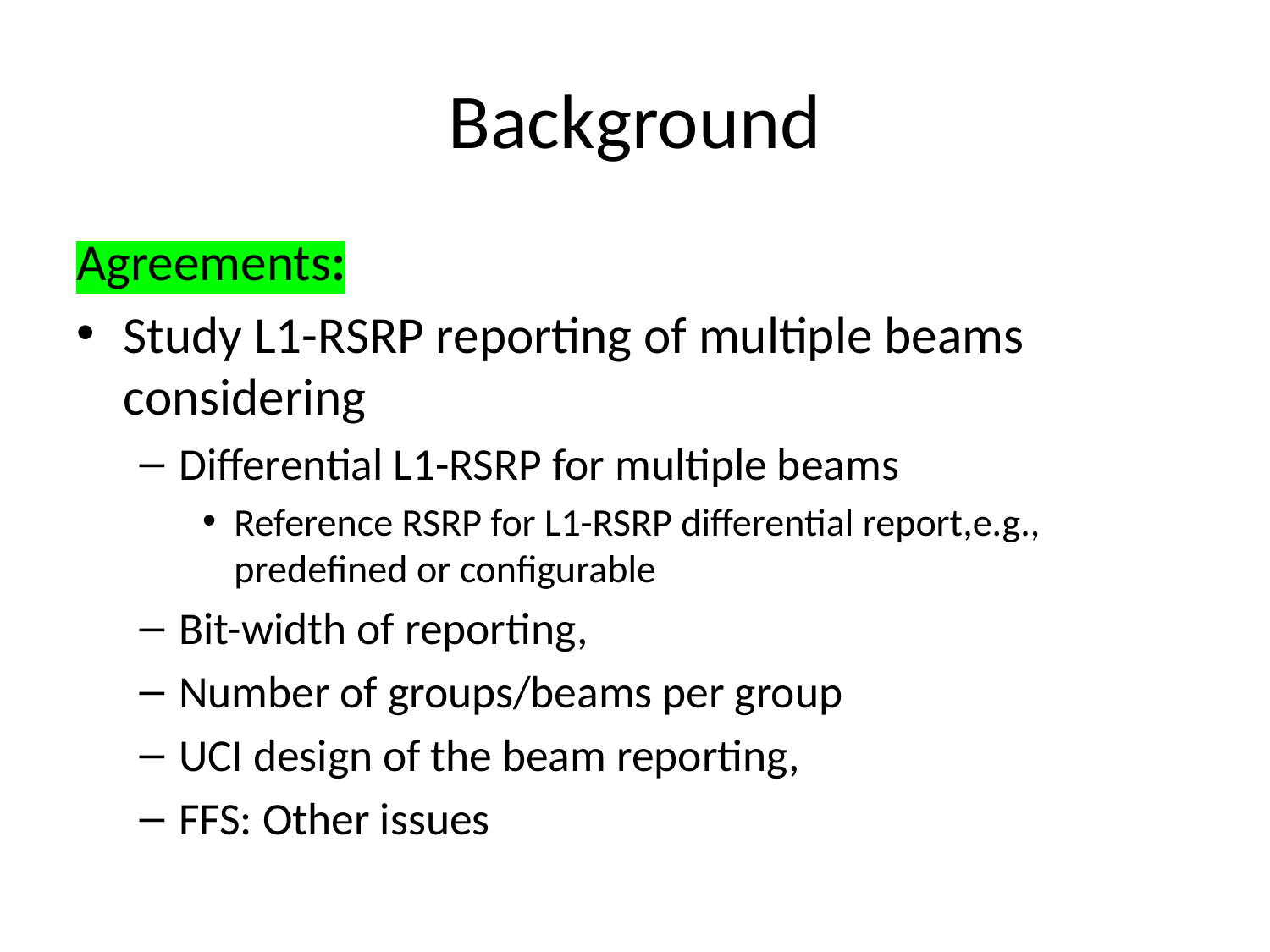

# Background
Agreements:
Study L1-RSRP reporting of multiple beams considering
Differential L1-RSRP for multiple beams
Reference RSRP for L1-RSRP differential report,e.g., predefined or configurable
Bit-width of reporting,
Number of groups/beams per group
UCI design of the beam reporting,
FFS: Other issues